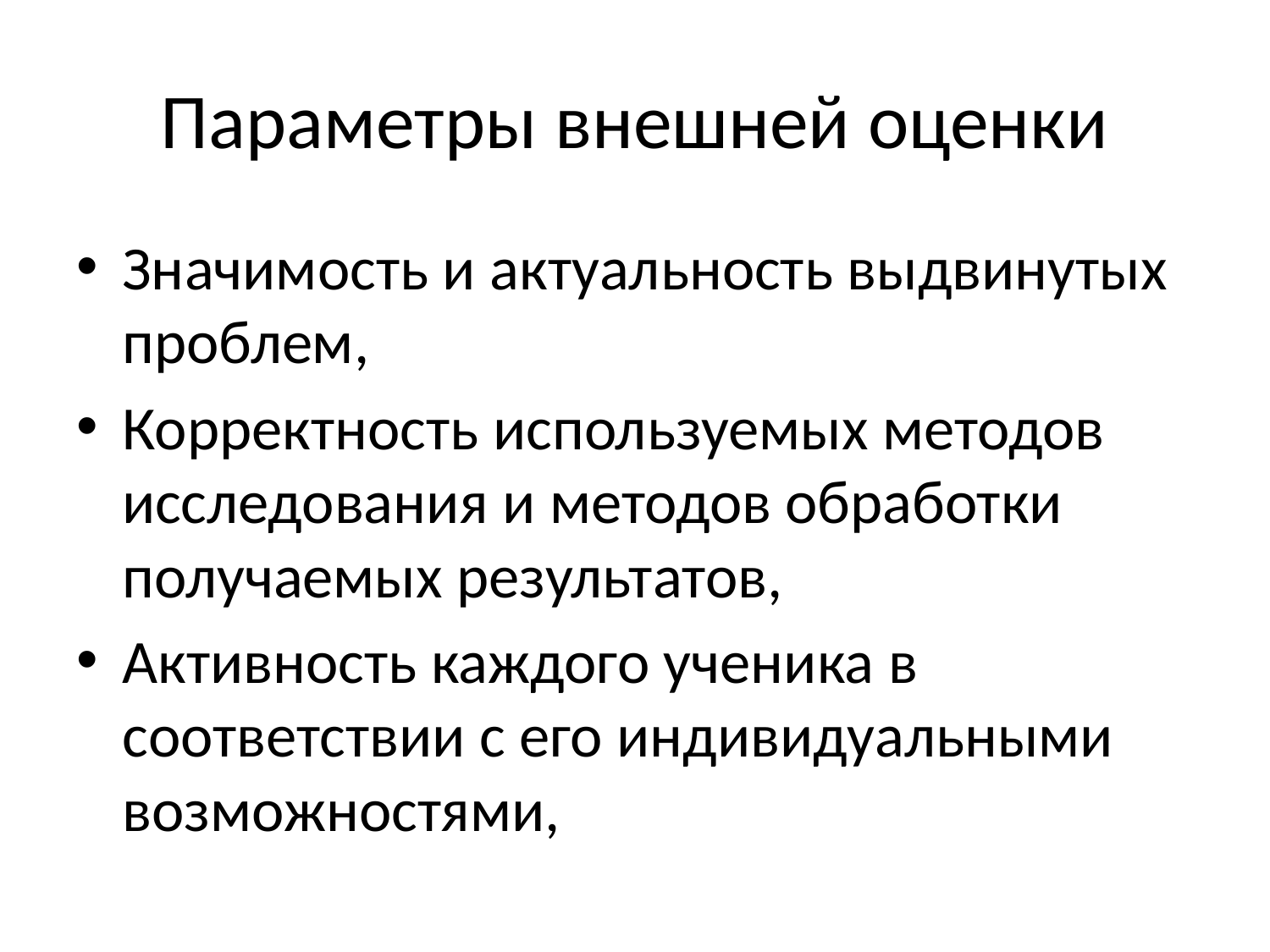

# Параметры внешней оценки
Значимость и актуальность выдвинутых проблем,
Корректность используемых методов исследования и методов обработки получаемых результатов,
Активность каждого ученика в соответствии с его индивидуальными возможностями,